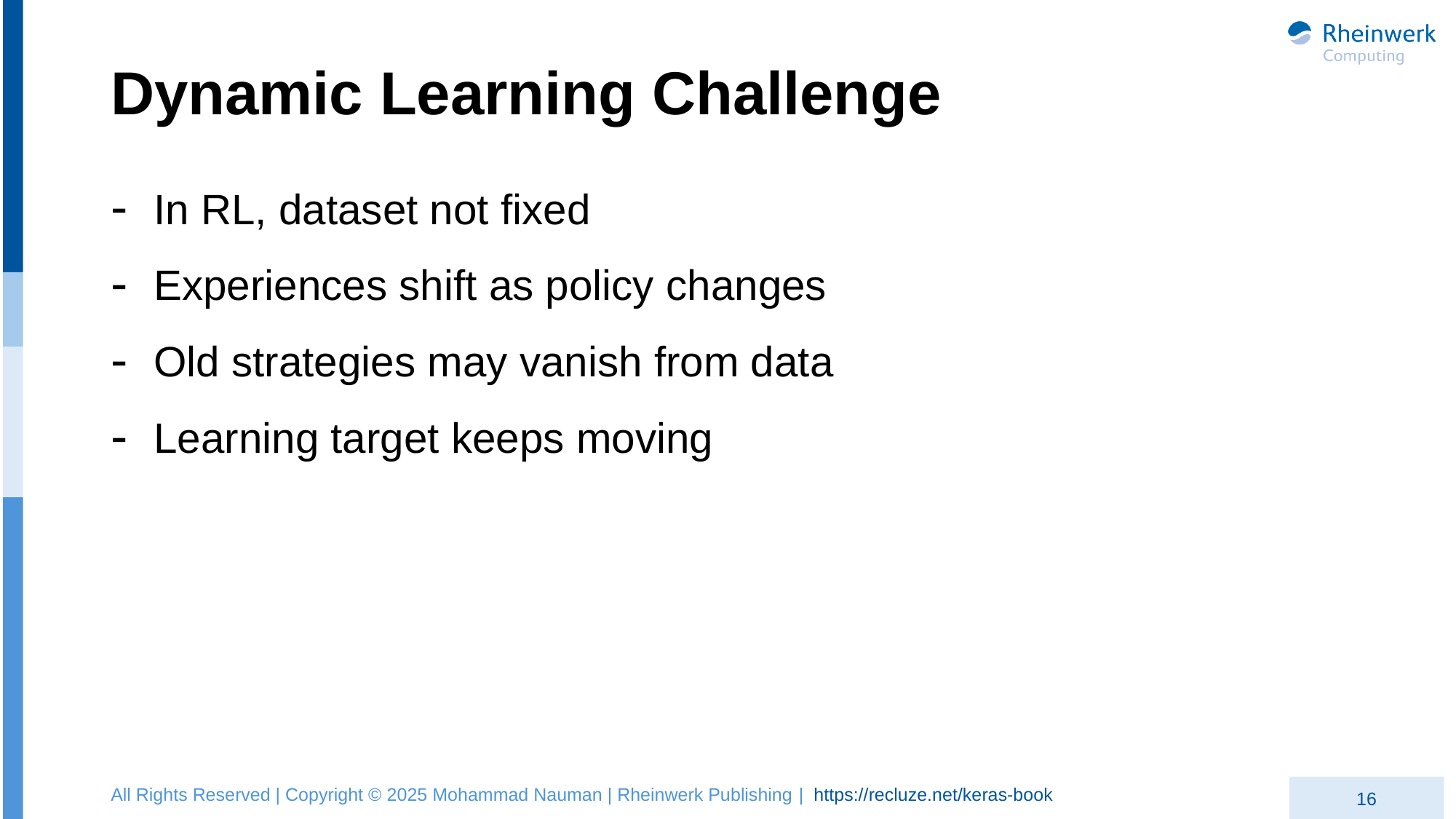

# Dynamic Learning Challenge
In RL, dataset not fixed
Experiences shift as policy changes
Old strategies may vanish from data
Learning target keeps moving